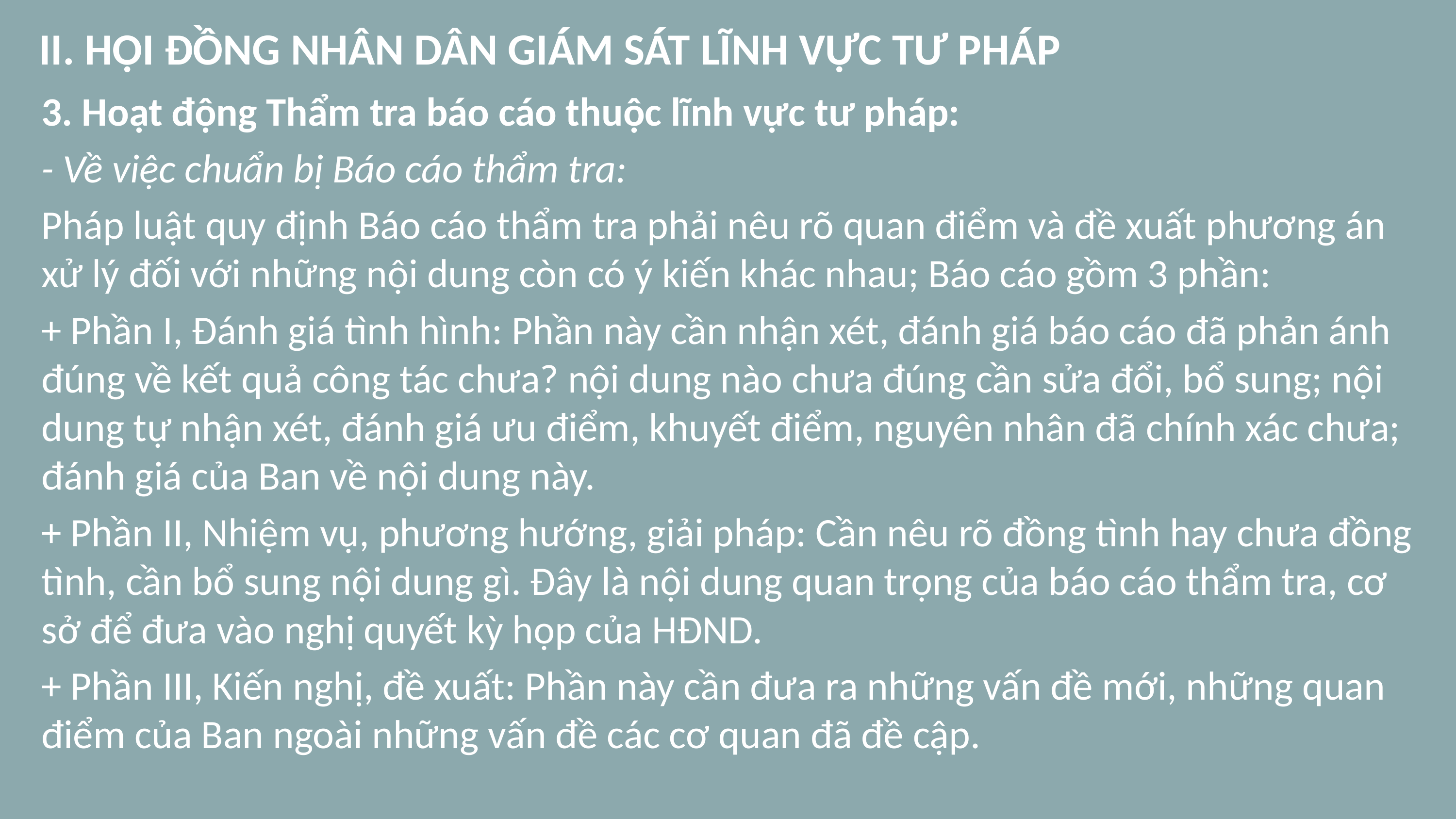

# II. HỘI ĐỒNG NHÂN DÂN GIÁM SÁT LĨNH VỰC TƯ PHÁP
3. Hoạt động Thẩm tra báo cáo thuộc lĩnh vực tư pháp:
- Về việc chuẩn bị Báo cáo thẩm tra:
Pháp luật quy định Báo cáo thẩm tra phải nêu rõ quan điểm và đề xuất phương án xử lý đối với những nội dung còn có ý kiến khác nhau; Báo cáo gồm 3 phần:
+ Phần I, Đánh giá tình hình: Phần này cần nhận xét, đánh giá báo cáo đã phản ánh đúng về kết quả công tác chưa? nội dung nào chưa đúng cần sửa đổi, bổ sung; nội dung tự nhận xét, đánh giá ưu điểm, khuyết điểm, nguyên nhân đã chính xác chưa; đánh giá của Ban về nội dung này.
+ Phần II, Nhiệm vụ, phương hướng, giải pháp: Cần nêu rõ đồng tình hay chưa đồng tình, cần bổ sung nội dung gì. Đây là nội dung quan trọng của báo cáo thẩm tra, cơ sở để đưa vào nghị quyết kỳ họp của HĐND.
+ Phần III, Kiến nghị, đề xuất: Phần này cần đưa ra những vấn đề mới, những quan điểm của Ban ngoài những vấn đề các cơ quan đã đề cập.